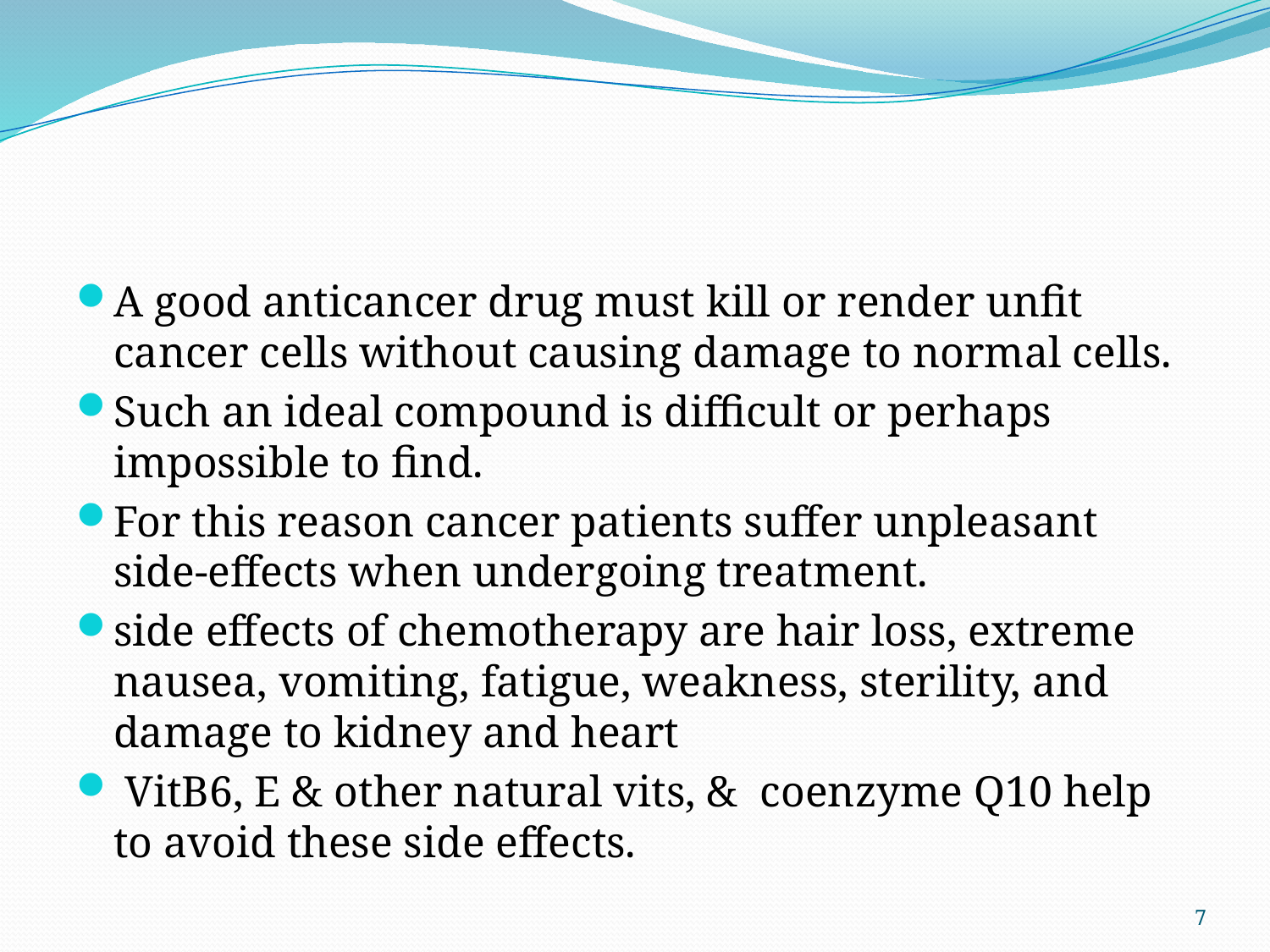

#
A good anticancer drug must kill or render unfit cancer cells without causing damage to normal cells.
Such an ideal compound is difficult or perhaps impossible to find.
For this reason cancer patients suffer unpleasant side-effects when undergoing treatment.
side effects of chemotherapy are hair loss, extreme nausea, vomiting, fatigue, weakness, sterility, and damage to kidney and heart
 VitB6, E & other natural vits, &  coenzyme Q10 help to avoid these side effects.

7